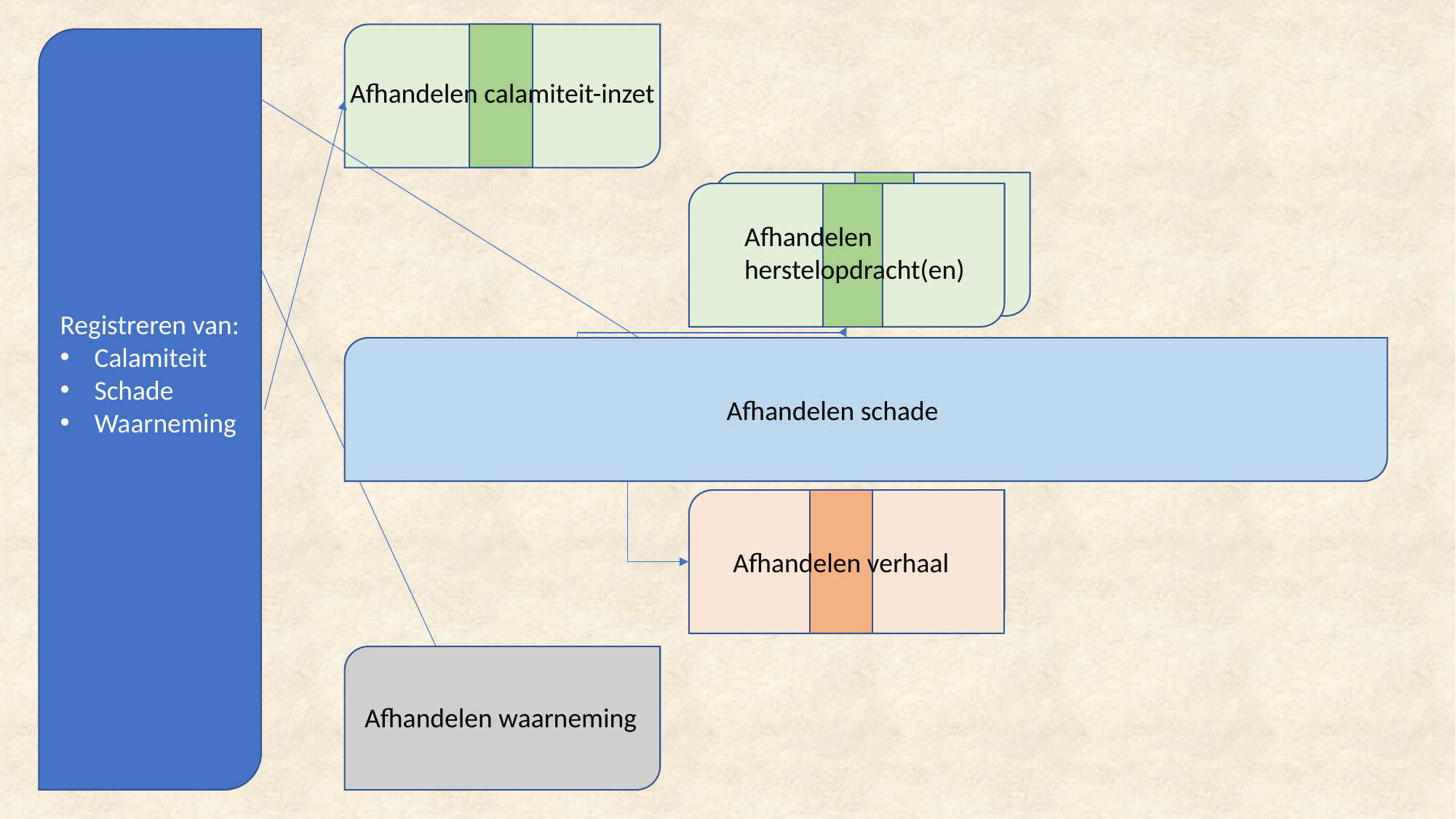

Afhandelen calamiteit-inzet

Registreren van:
Calamiteit
Schade
Waarneming

Afhandelen
herstelopdracht(en)

Afhandelen schade

Afhandelen waarneming

Afhandelen verhaal